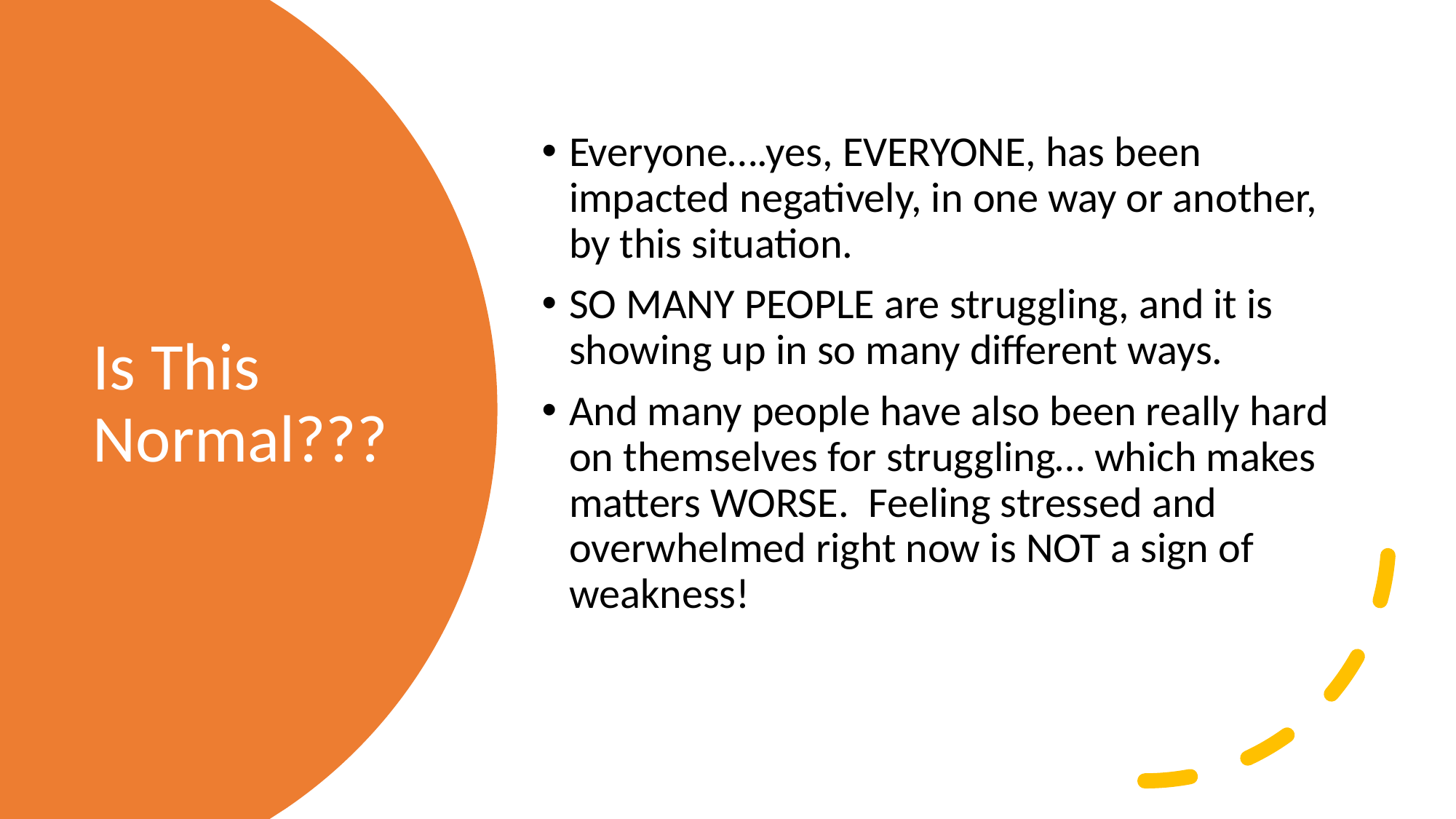

Everyone….yes, EVERYONE, has been impacted negatively, in one way or another, by this situation.
SO MANY PEOPLE are struggling, and it is showing up in so many different ways.
And many people have also been really hard on themselves for struggling… which makes matters WORSE.  Feeling stressed and overwhelmed right now is NOT a sign of weakness!

# Is This Normal???